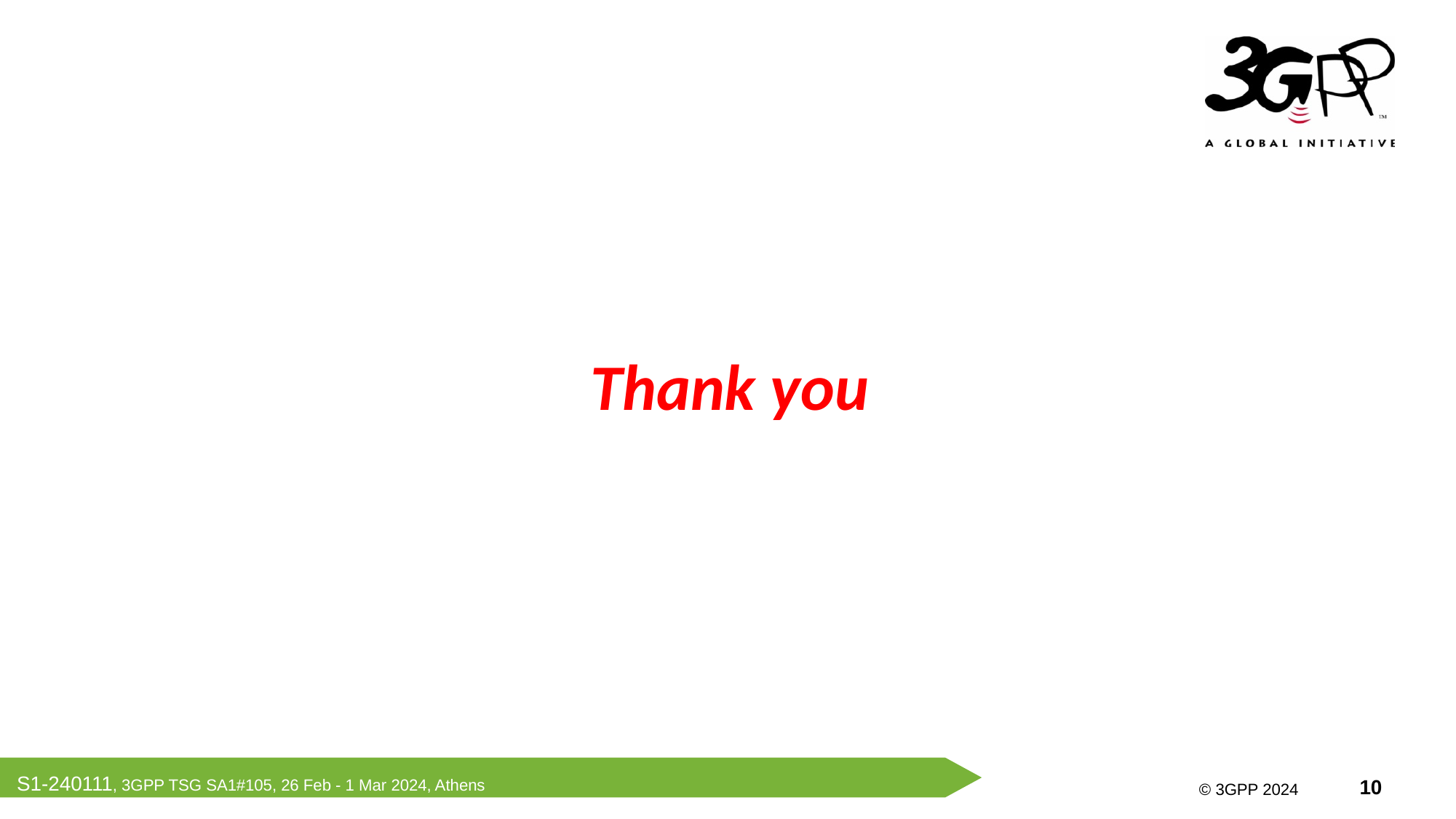

Thank you
S1-240111, 3GPP TSG SA1#105, 26 Feb - 1 Mar 2024, Athens